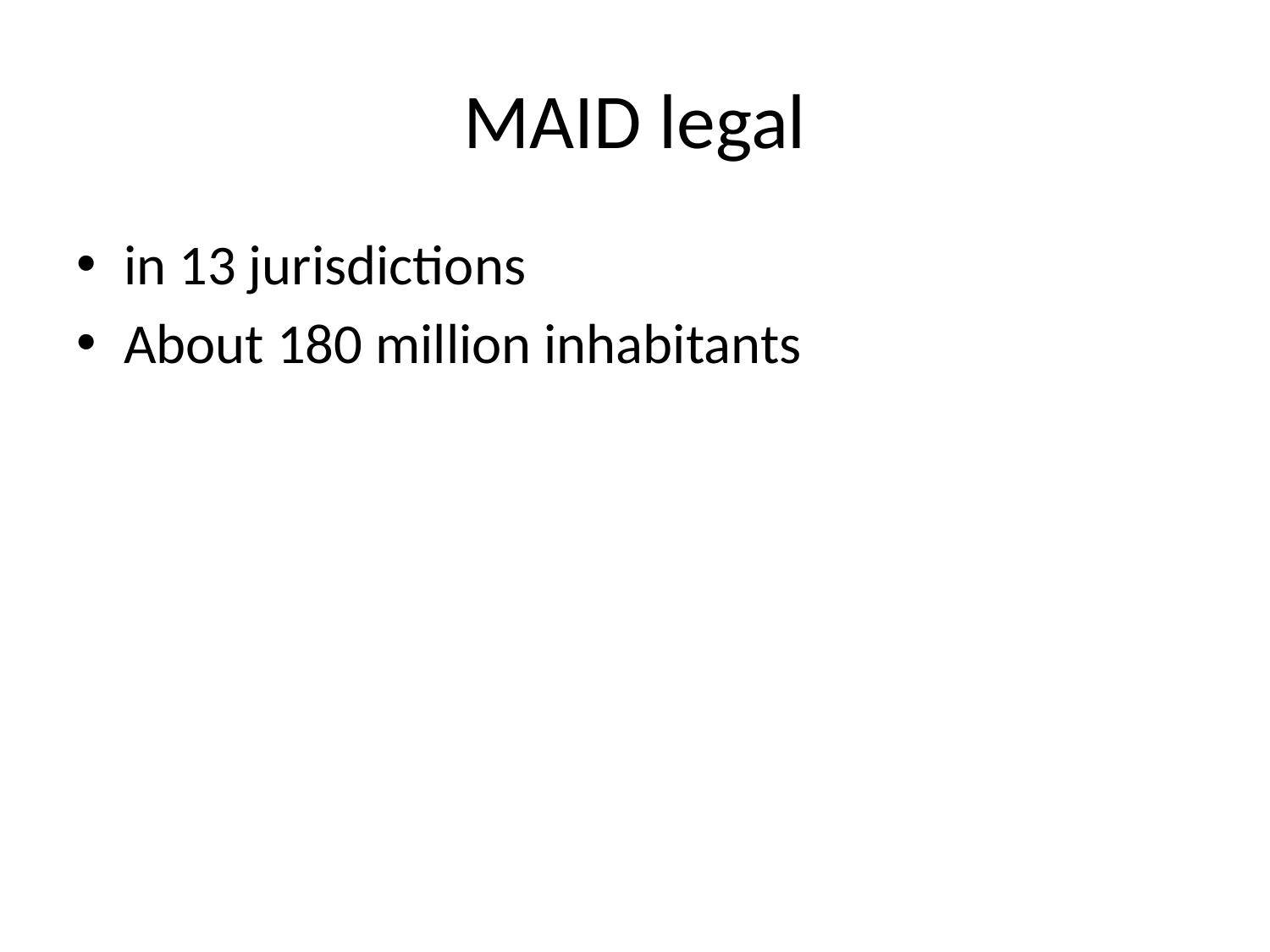

# MAID legal
in 13 jurisdictions
About 180 million inhabitants